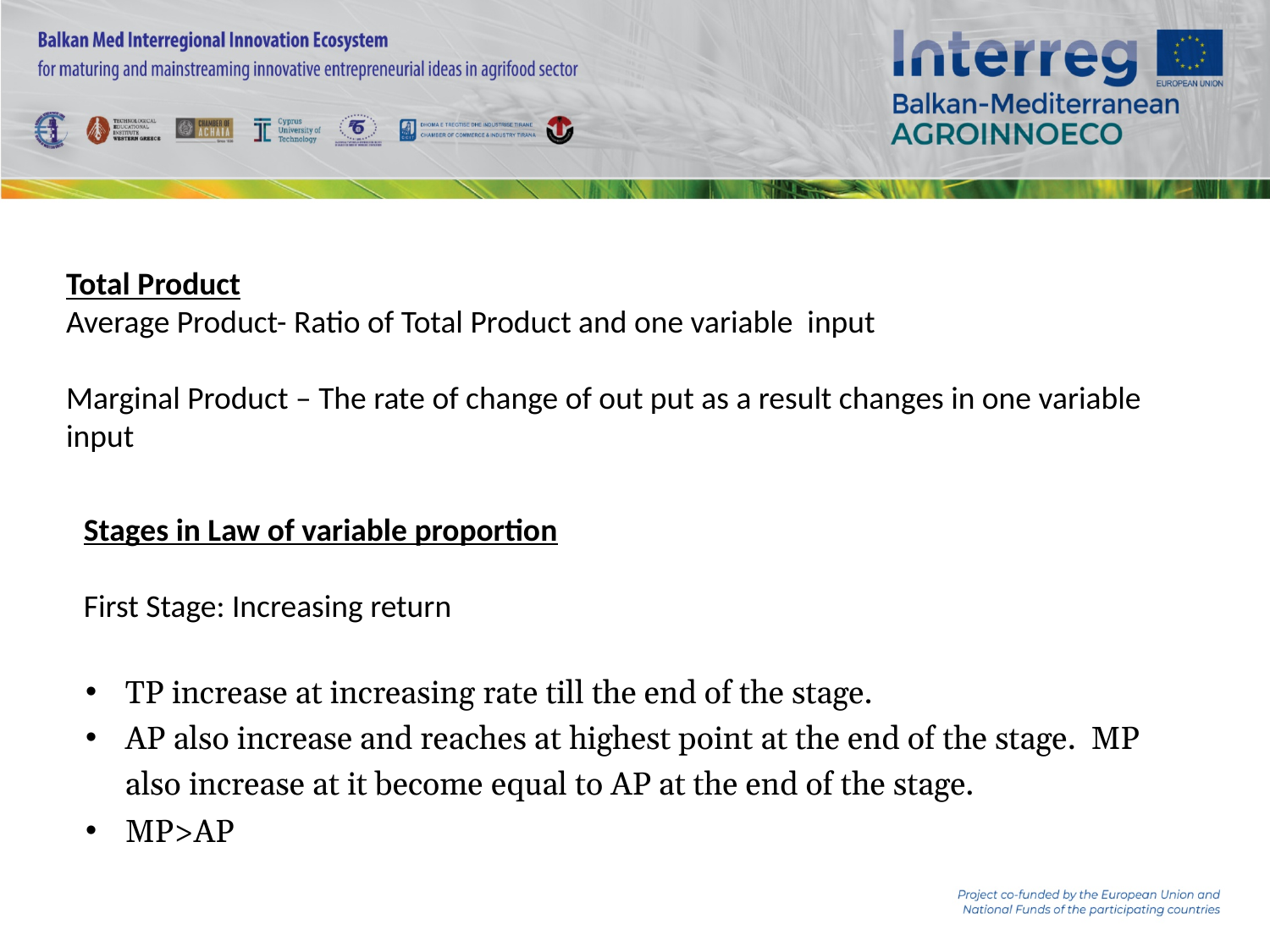

Total Product
Average Product- Ratio of Total Product and one variable  input

Marginal Product – The rate of change of out put as a result changes in one variable input
Stages in Law of variable proportion

First Stage: Increasing return

TP increase at increasing rate till the end of the stage.
AP also increase and reaches at highest point at the end of the stage.  MP also increase at it become equal to AP at the end of the stage.
MP>AP